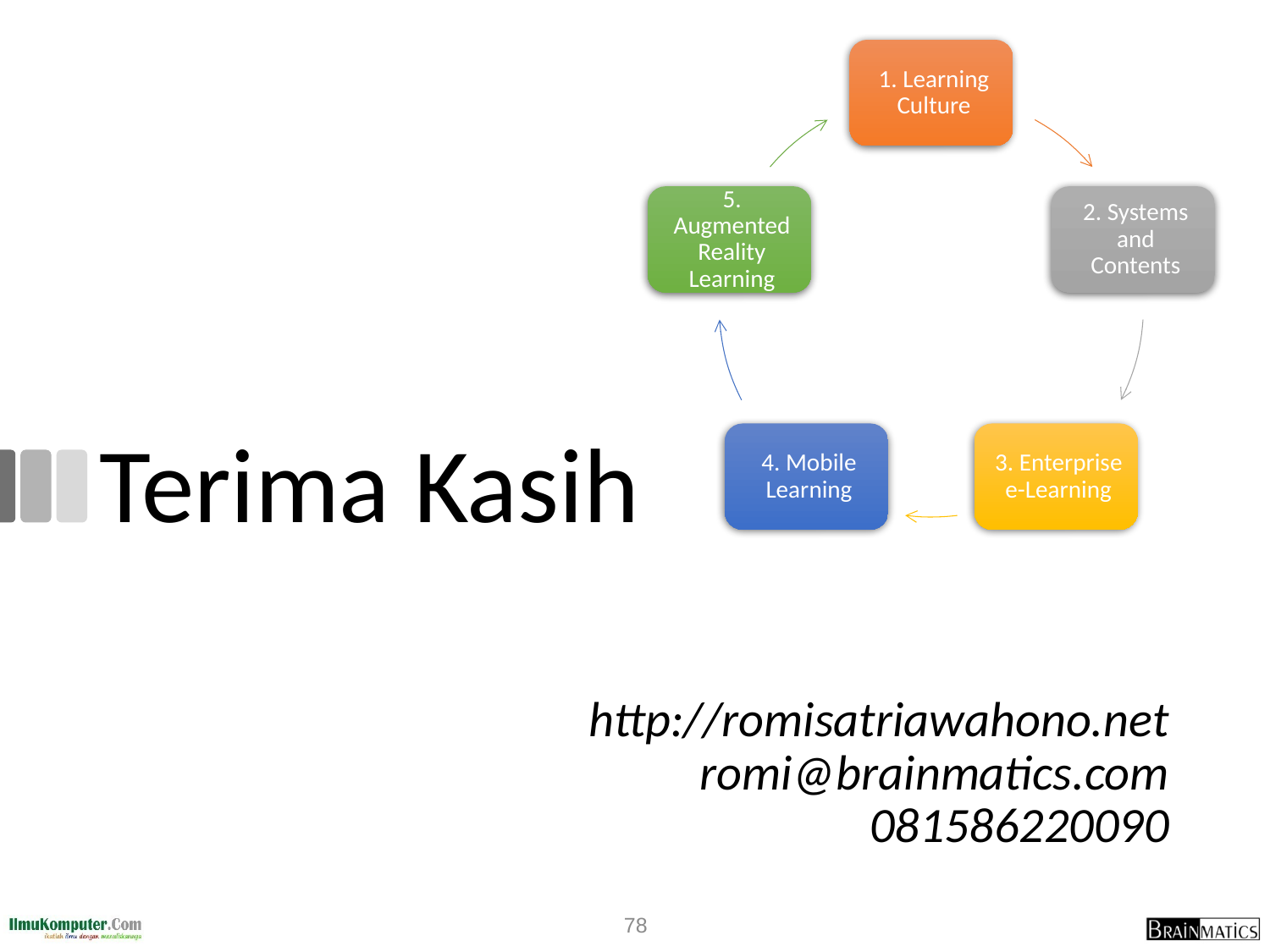

1. Learning Culture
2. Systems and Contents
3. Enterprise
e-Learning
4. Mobile Learning
5. Augmented Reality Learning
# Terima Kasih
http://romisatriawahono.net
romi@brainmatics.com
081586220090
78